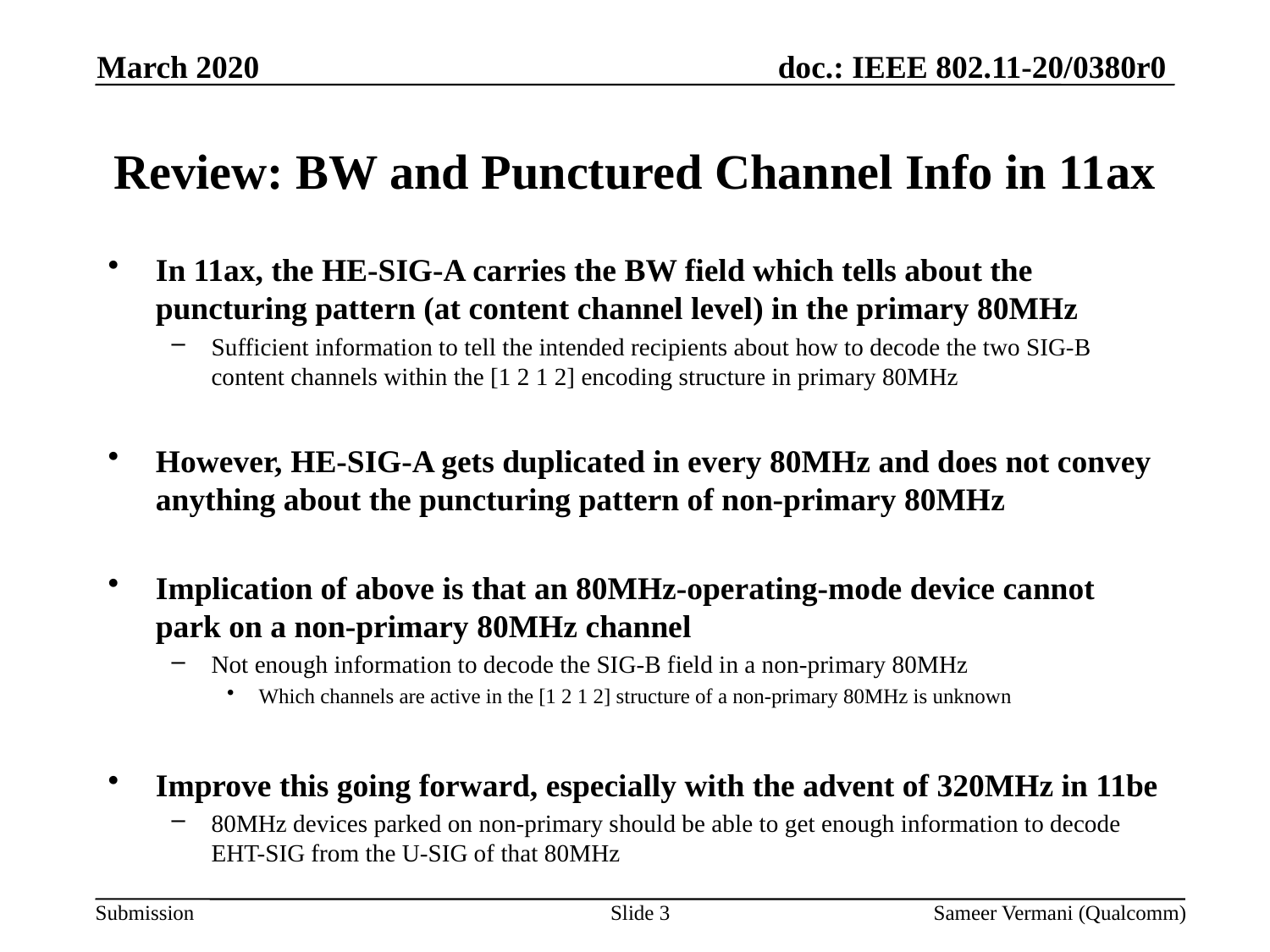

March 2020
# Review: BW and Punctured Channel Info in 11ax
In 11ax, the HE-SIG-A carries the BW field which tells about the puncturing pattern (at content channel level) in the primary 80MHz
Sufficient information to tell the intended recipients about how to decode the two SIG-B content channels within the [1 2 1 2] encoding structure in primary 80MHz

However, HE-SIG-A gets duplicated in every 80MHz and does not convey anything about the puncturing pattern of non-primary 80MHz

Implication of above is that an 80MHz-operating-mode device cannot park on a non-primary 80MHz channel
Not enough information to decode the SIG-B field in a non-primary 80MHz
Which channels are active in the [1 2 1 2] structure of a non-primary 80MHz is unknown

Improve this going forward, especially with the advent of 320MHz in 11be
80MHz devices parked on non-primary should be able to get enough information to decode EHT-SIG from the U-SIG of that 80MHz

Slide 3
Sameer Vermani (Qualcomm)